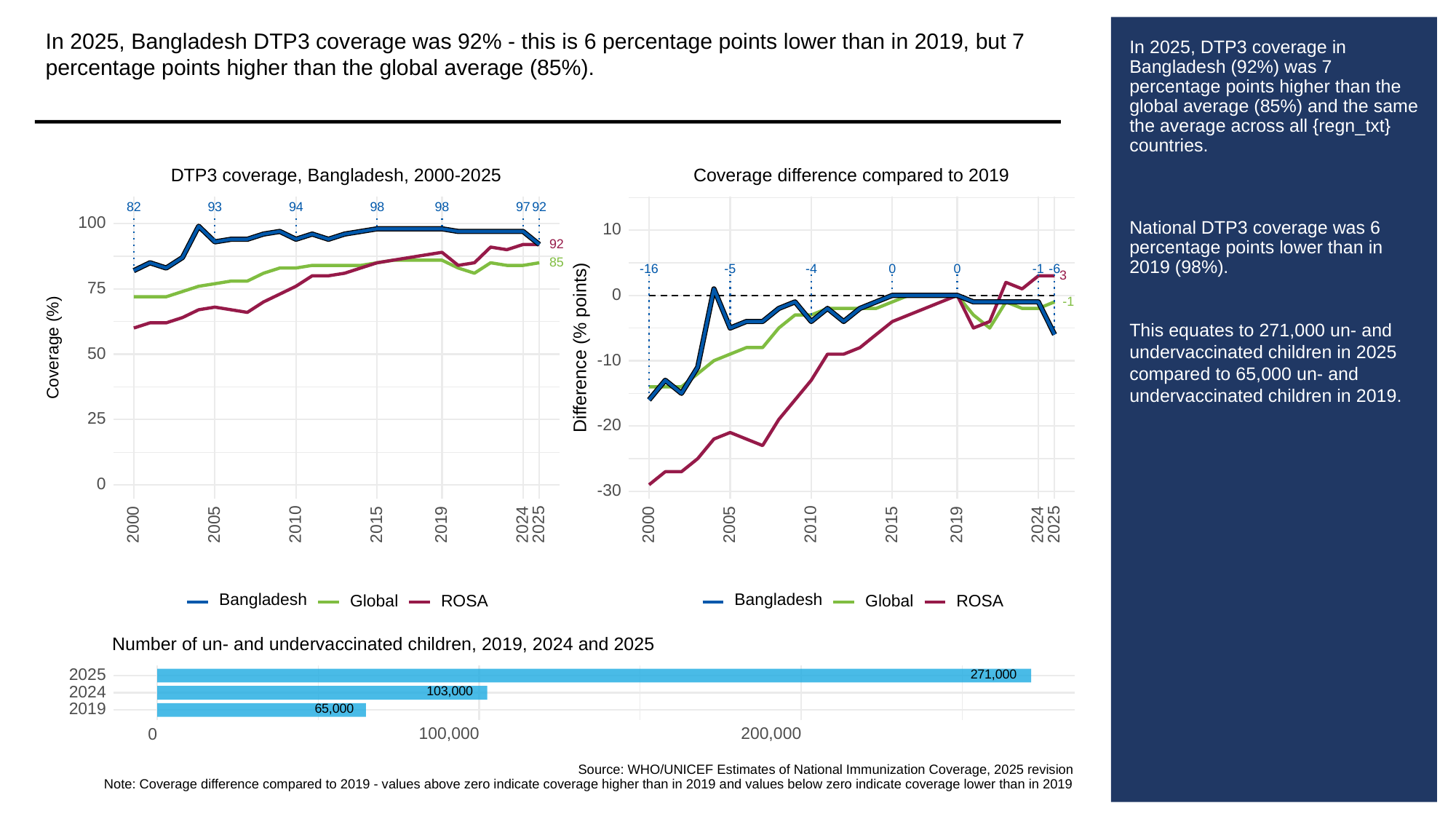

In 2025, Bangladesh DTP3 coverage was 92% - this is 6 percentage points lower than in 2019, but 7 percentage points higher than the global average (85%).
# In 2025, DTP3 coverage in Bangladesh (92%) was 7 percentage points higher than the global average (85%) and the same the average across all {regn_txt} countries.

National DTP3 coverage was 6 percentage points lower than in 2019 (98%).

This equates to 271,000 un- and undervaccinated children in 2025 compared to 65,000 un- and undervaccinated children in 2019.

Coverage difference compared to 2019
DTP3 coverage, Bangladesh, 2000-2025

93
82
94
98
98
97
92
100

10

92

85

-16
0
0
-6
-1
-5
-4
3

75

0

-1

Difference (% points)
Coverage (%)
50

-10

25

-20

0

-30

2000
2005
2010
2015
2019
2024
2025
2000
2005
2010
2015
2019
2024
2025
Bangladesh
Bangladesh
ROSA
ROSA
Global
Global

Number of un- and undervaccinated children, 2019, 2024 and 2025

271,000
2025

103,000
2024

65,000
2019

100,000
200,000
0
Source: WHO/UNICEF Estimates of National Immunization Coverage, 2025 revision
Note: Coverage difference compared to 2019 - values above zero indicate coverage higher than in 2019 and values below zero indicate coverage lower than in 2019